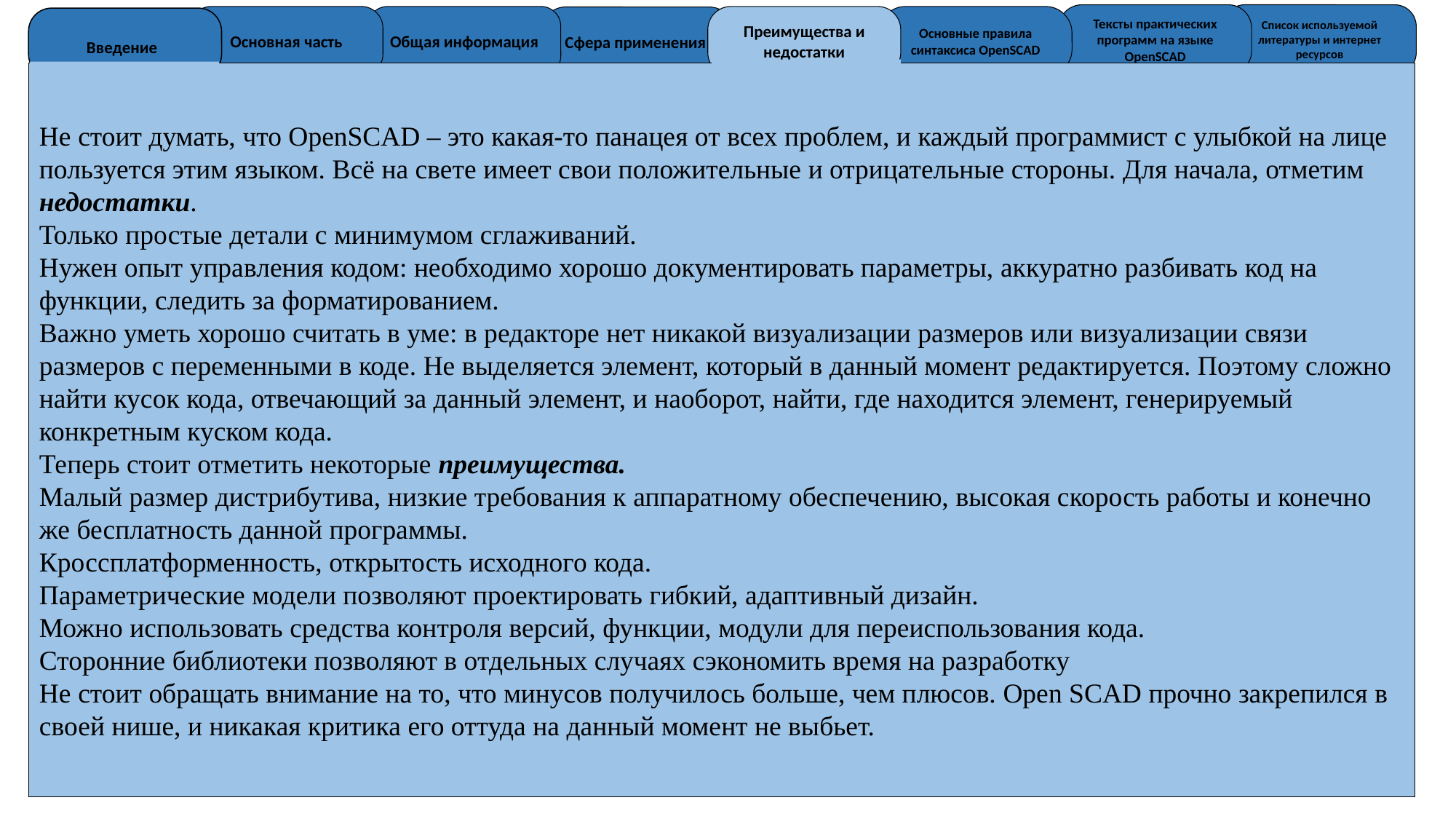

Тексты практических программ на языке OpenSCAD
Список используемой литературы и интернет ресурсов
Основная часть
Общая информация
Преимущества и недостатки
Основные правила синтаксиса OpenSCAD
Сфера применения
Введение

Не стоит думать, что OpenSCAD – это какая-то панацея от всех проблем, и каждый программист с улыбкой на лице пользуется этим языком. Всё на свете имеет свои положительные и отрицательные стороны. Для начала, отметим недостатки.
Только простые детали с минимумом сглаживаний.
Нужен опыт управления кодом: необходимо хорошо документировать параметры, аккуратно разбивать код на функции, следить за форматированием.
Важно уметь хорошо считать в уме: в редакторе нет никакой визуализации размеров или визуализации связи размеров с переменными в коде. Не выделяется элемент, который в данный момент редактируется. Поэтому сложно найти кусок кода, отвечающий за данный элемент, и наоборот, найти, где находится элемент, генерируемый конкретным куском кода.
Теперь стоит отметить некоторые преимущества.
Малый размер дистрибутива, низкие требования к аппаратному обеспечению, высокая скорость работы и конечно же бесплатность данной программы.
Кроссплатформенность, открытость исходного кода.
Параметрические модели позволяют проектировать гибкий, адаптивный дизайн.
Можно использовать средства контроля версий, функции, модули для переиспользования кода.
Сторонние библиотеки позволяют в отдельных случаях сэкономить время на разработку
Не стоит обращать внимание на то, что минусов получилось больше, чем плюсов. Open SCAD прочно закрепился в своей нише, и никакая критика его оттуда на данный момент не выбьет.